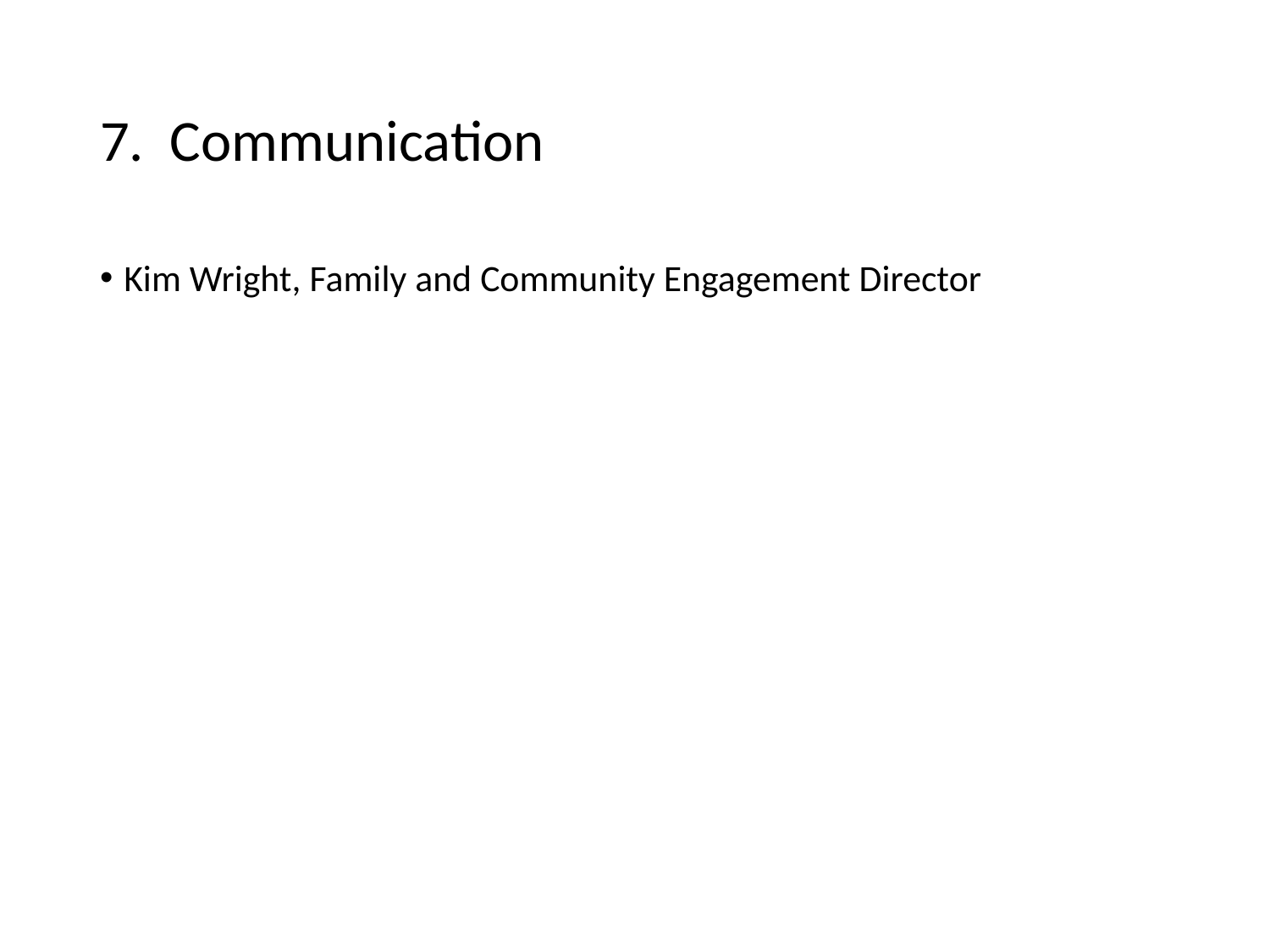

# 7.  Communication
Kim Wright, Family and Community Engagement Director